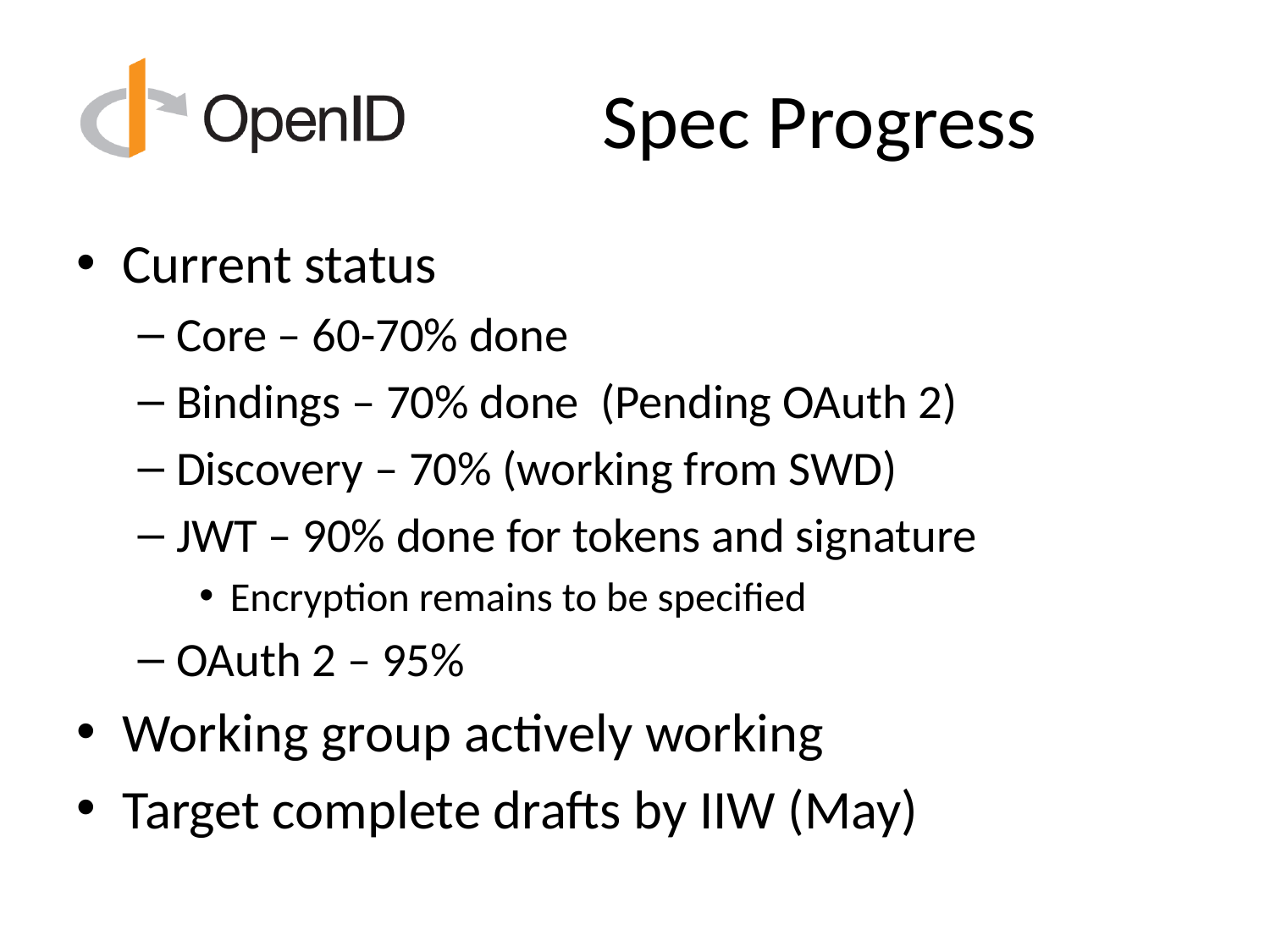

# Spec Progress
Current status
Core – 60-70% done
Bindings – 70% done  (Pending OAuth 2)
Discovery – 70% (working from SWD)
JWT – 90% done for tokens and signature
Encryption remains to be specified
OAuth 2 – 95%
Working group actively working
Target complete drafts by IIW (May)